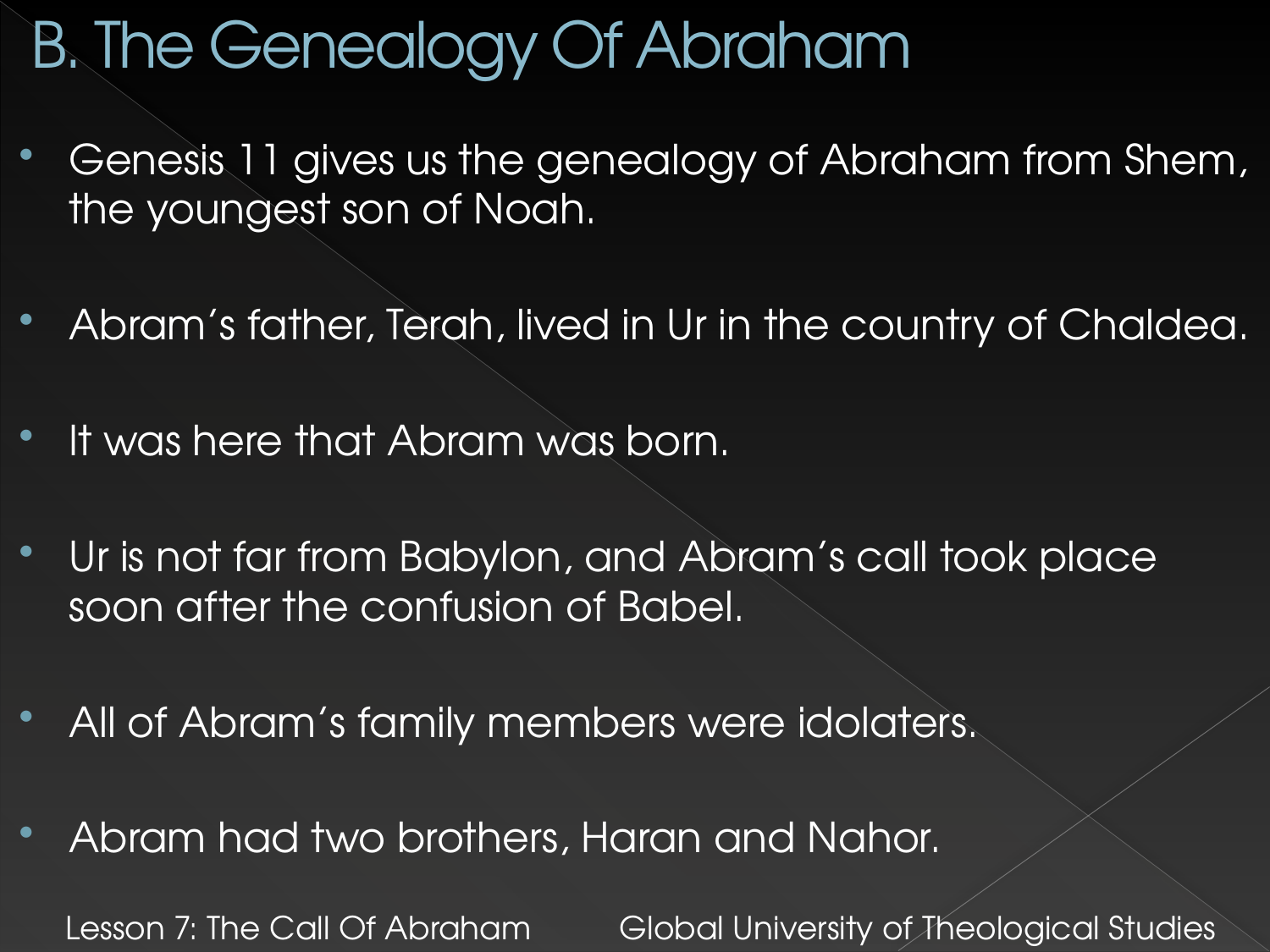

# B. The Genealogy Of Abraham
Genesis 11 gives us the genealogy of Abraham from Shem, the youngest son of Noah.

Abram’s father, Terah, lived in Ur in the country of Chaldea.

It was here that Abram was born.

Ur is not far from Babylon, and Abram’s call took place soon after the confusion of Babel.

All of Abram’s family members were idolaters.

Abram had two brothers, Haran and Nahor.
Lesson 7: The Call Of Abraham          Global University of Theological Studies